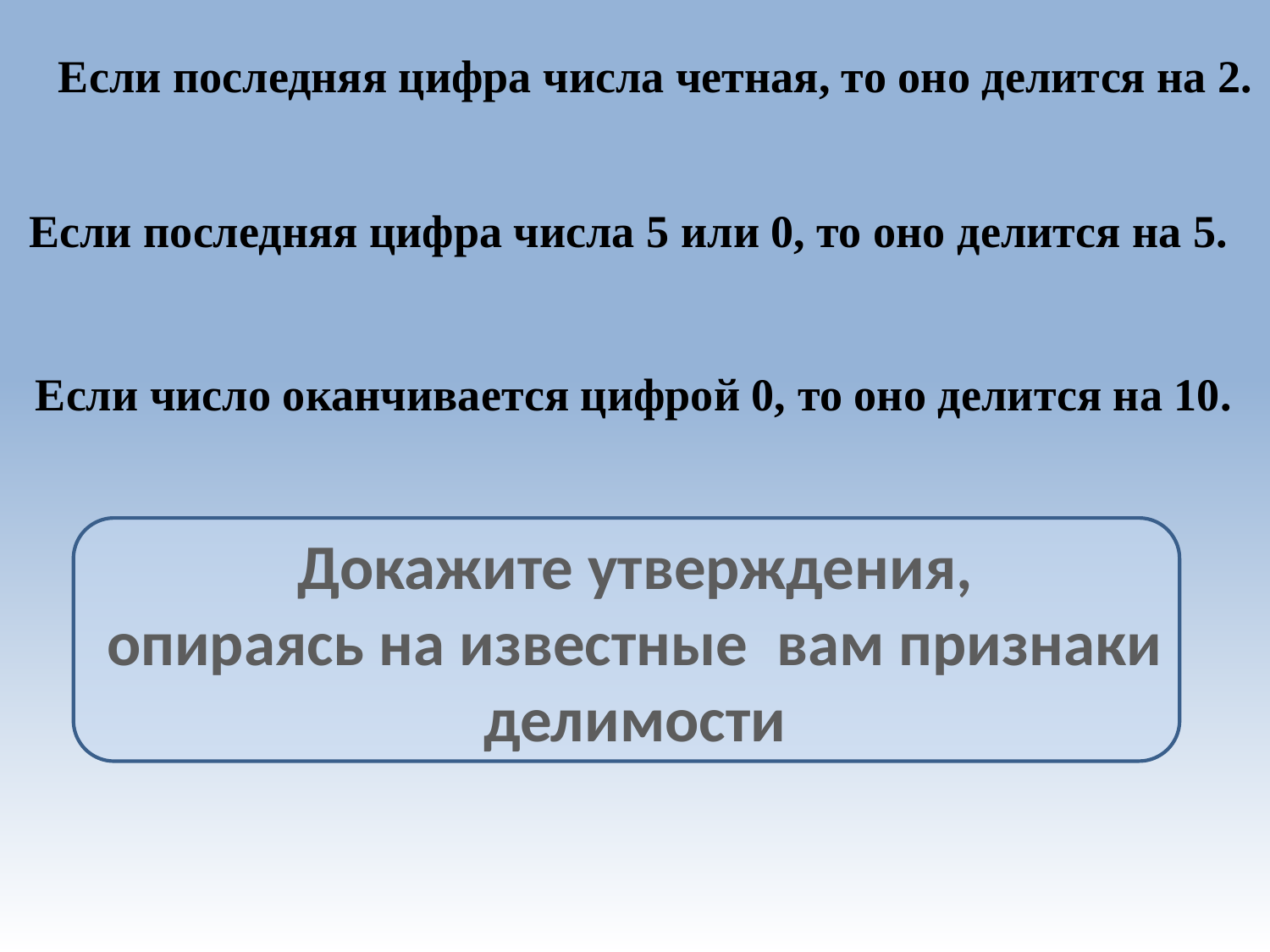

Если последняя цифра числа четная, то оно делится на 2.
Если последняя цифра числа 5 или 0, то оно делится на 5.
Если число оканчивается цифрой 0, то оно делится на 10.

Докажите утверждения,
опираясь на известные  вам признаки
делимости